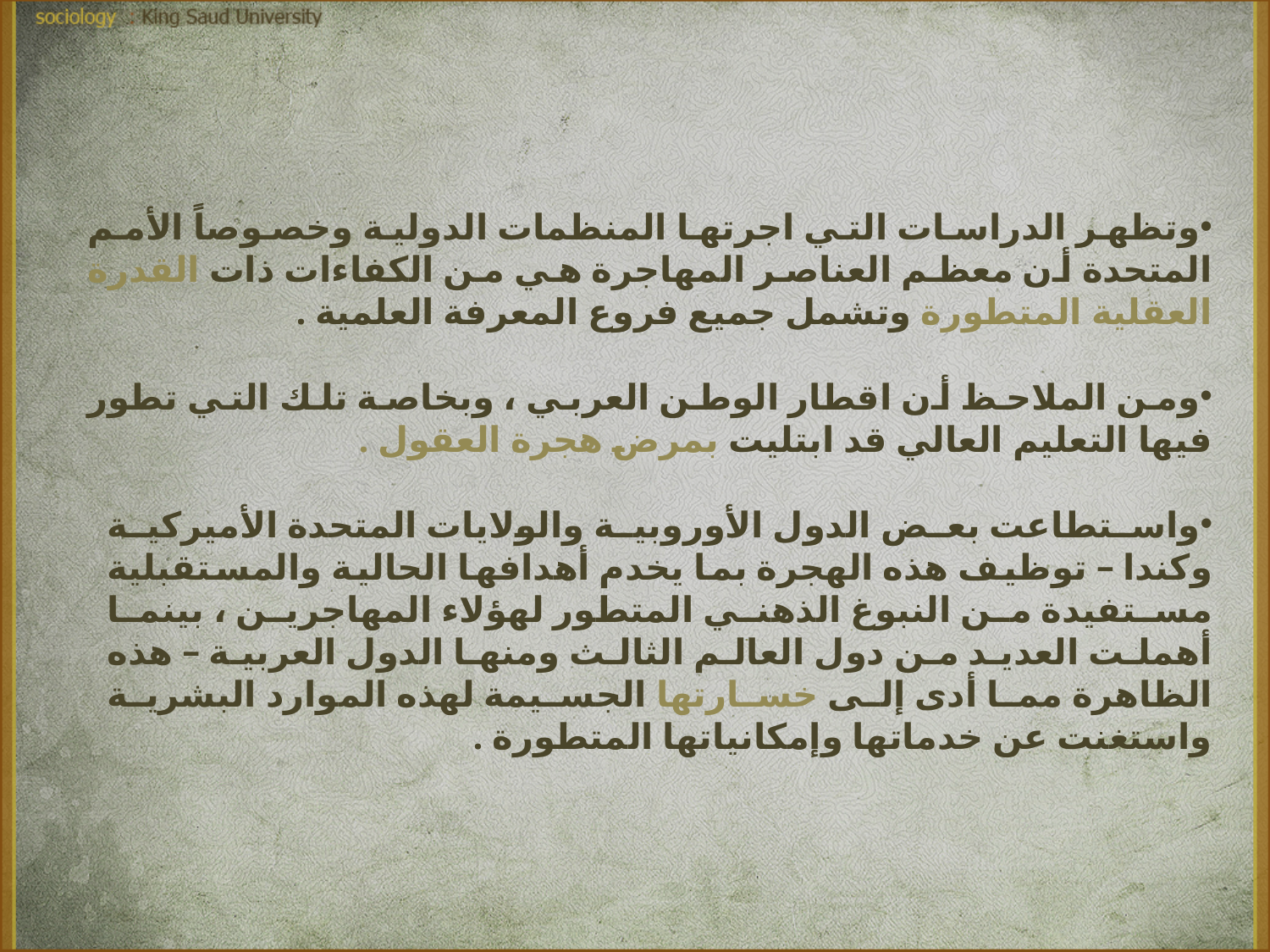

وتظهر الدراسات التي اجرتها المنظمات الدولية وخصوصاً الأمم المتحدة أن معظم العناصر المهاجرة هي من الكفاءات ذات القدرة العقلية المتطورة وتشمل جميع فروع المعرفة العلمية .

ومن الملاحظ أن اقطار الوطن العربي ، وبخاصة تلك التي تطور فيها التعليم العالي قد ابتليت بمرض هجرة العقول .
واستطاعت بعض الدول الأوروبية والولايات المتحدة الأميركية وكندا – توظيف هذه الهجرة بما يخدم أهدافها الحالية والمستقبلية مستفيدة من النبوغ الذهني المتطور لهؤلاء المهاجرين ، بينما أهملت العديد من دول العالم الثالث ومنها الدول العربية – هذه الظاهرة مما أدى إلى خسارتها الجسيمة لهذه الموارد البشرية واستغنت عن خدماتها وإمكانياتها المتطورة .